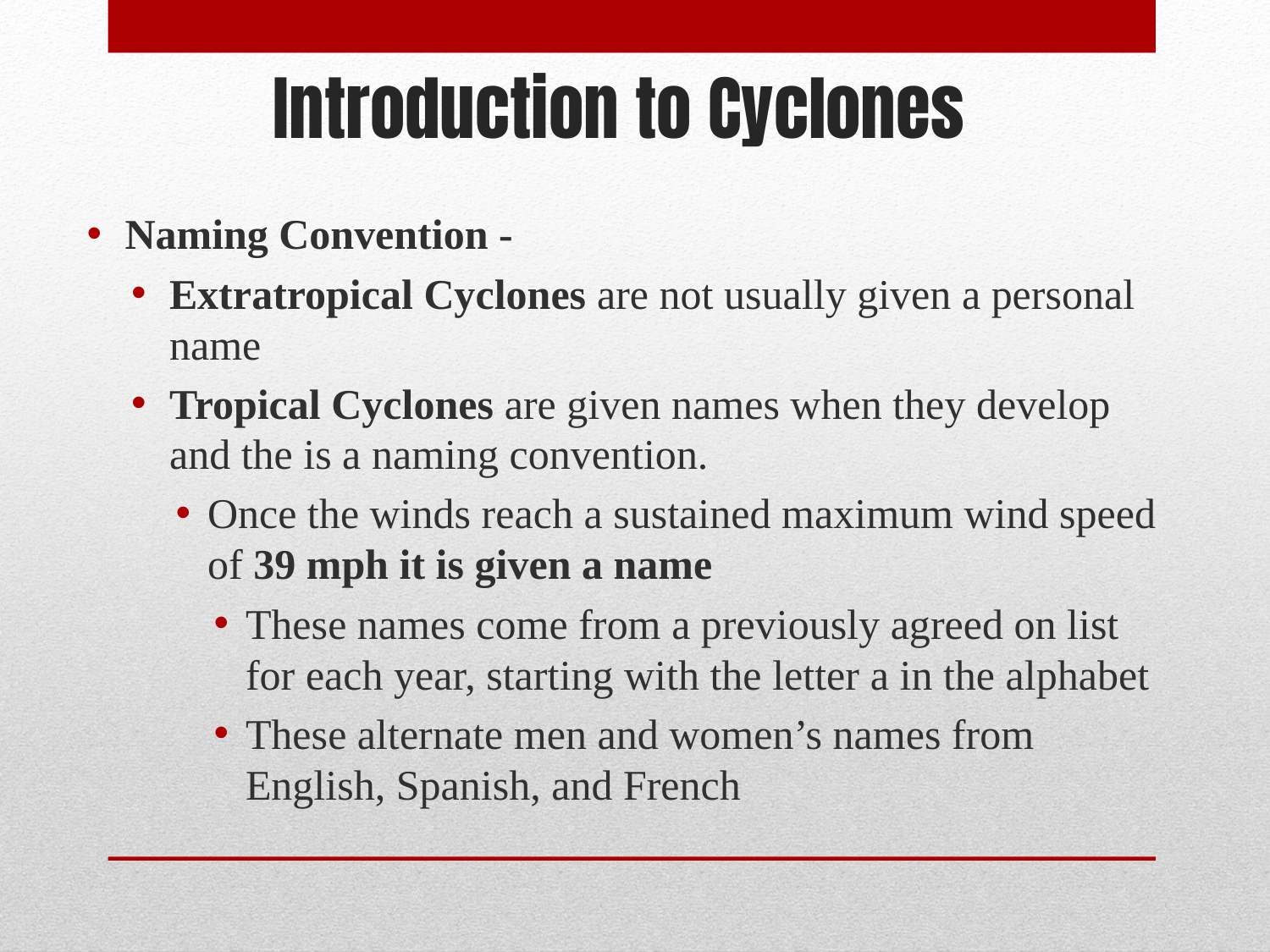

Introduction to Cyclones
Naming Convention -
Extratropical Cyclones are not usually given a personal name
Tropical Cyclones are given names when they develop and the is a naming convention.
Once the winds reach a sustained maximum wind speed of 39 mph it is given a name
These names come from a previously agreed on list for each year, starting with the letter a in the alphabet
These alternate men and women’s names from English, Spanish, and French